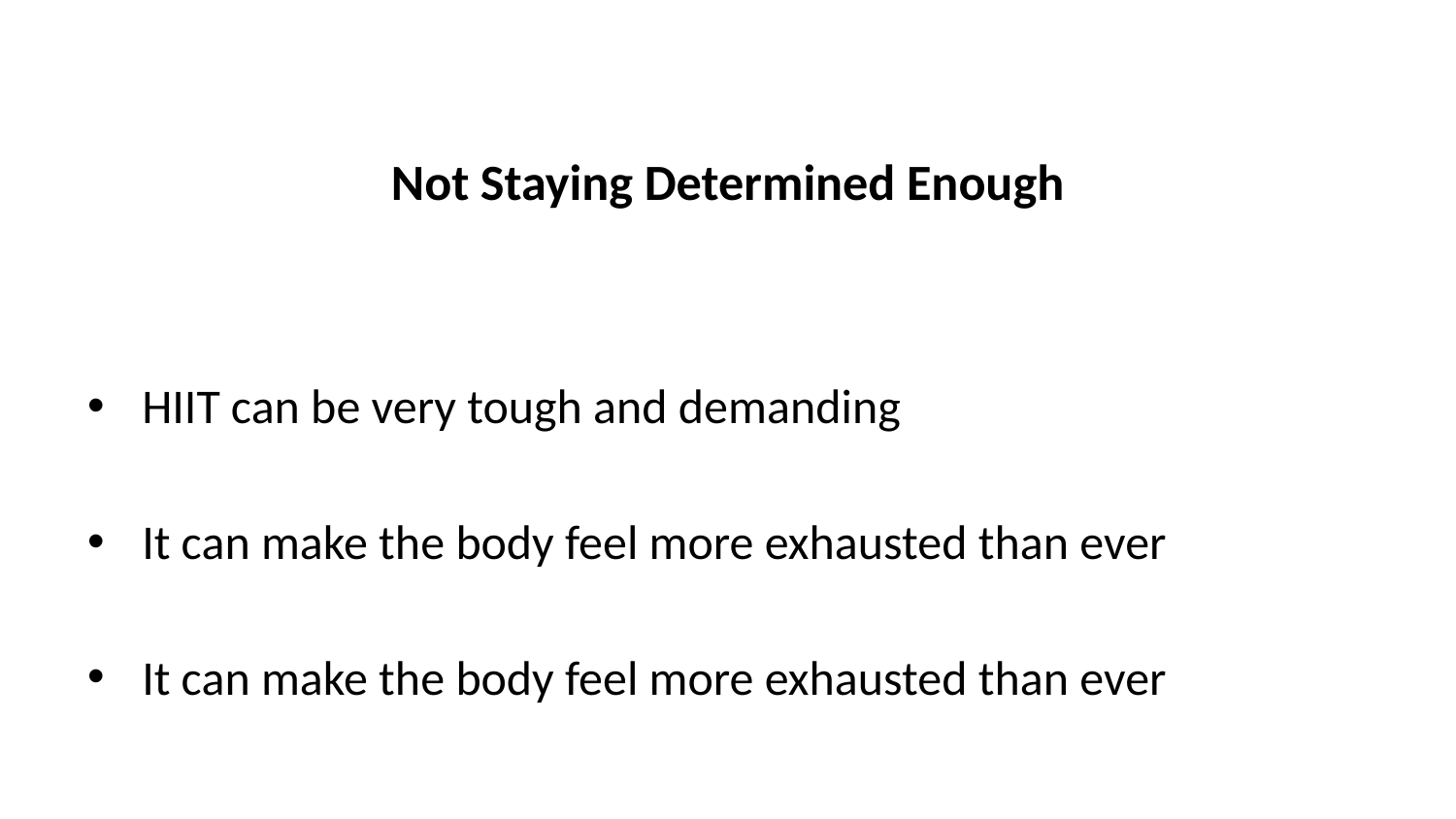

# Not Staying Determined Enough

HIIT can be very tough and demanding

It can make the body feel more exhausted than ever

It can make the body feel more exhausted than ever